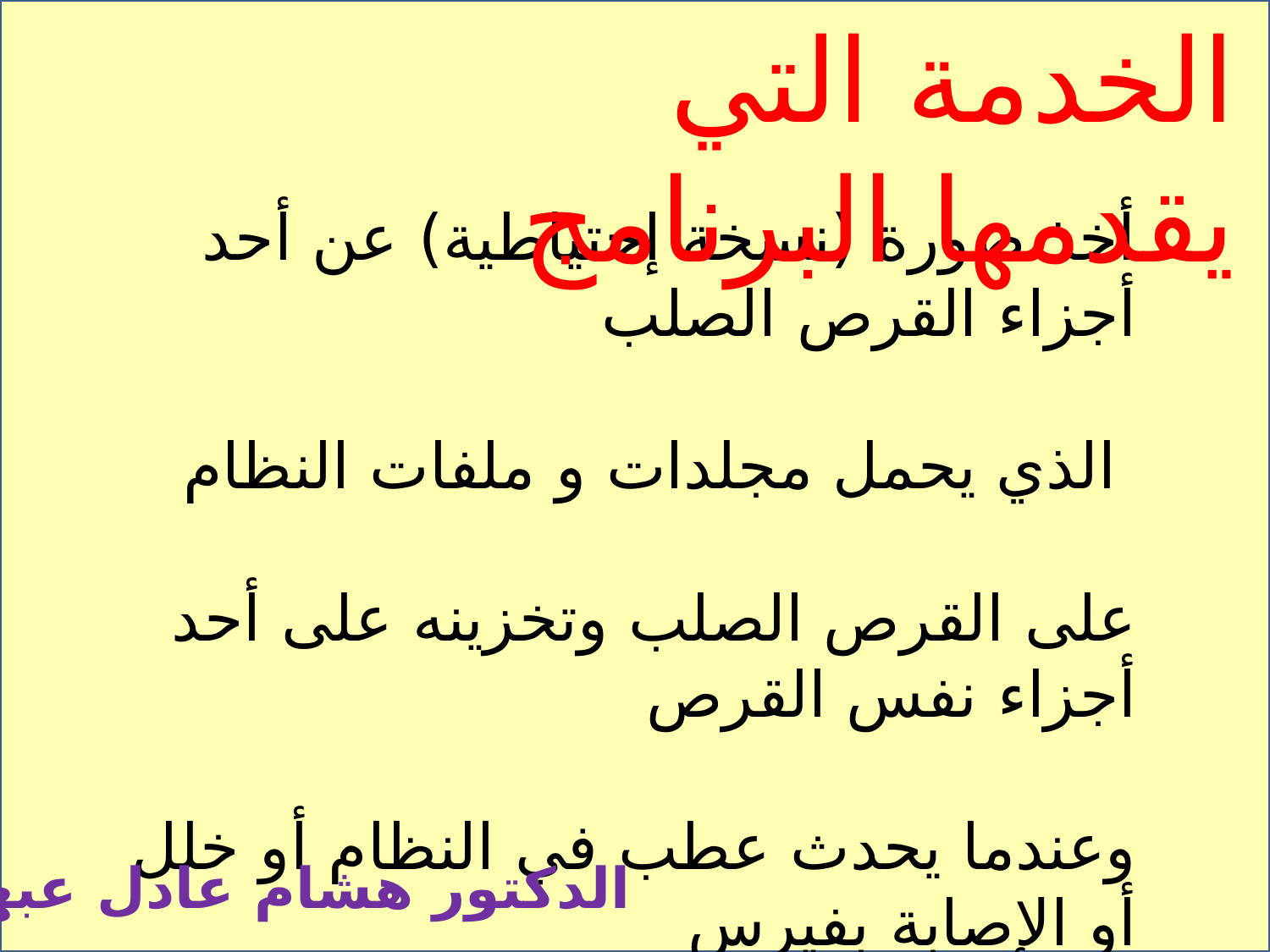

الخدمة التي يقدمها البرنامج
أخذ صورة (نسخة إحتياطية) عن أحد أجزاء القرص الصلب

 الذي يحمل مجلدات و ملفات النظام

على القرص الصلب وتخزينه على أحد أجزاء نفس القرص

وعندما يحدث عطب في النظام أو خلل أو الإصابة بفيرس

يمكنك أن تسترجع هذه النسخة في وقت قصير وبسهولة
الدكتور هشام عادل عبهري